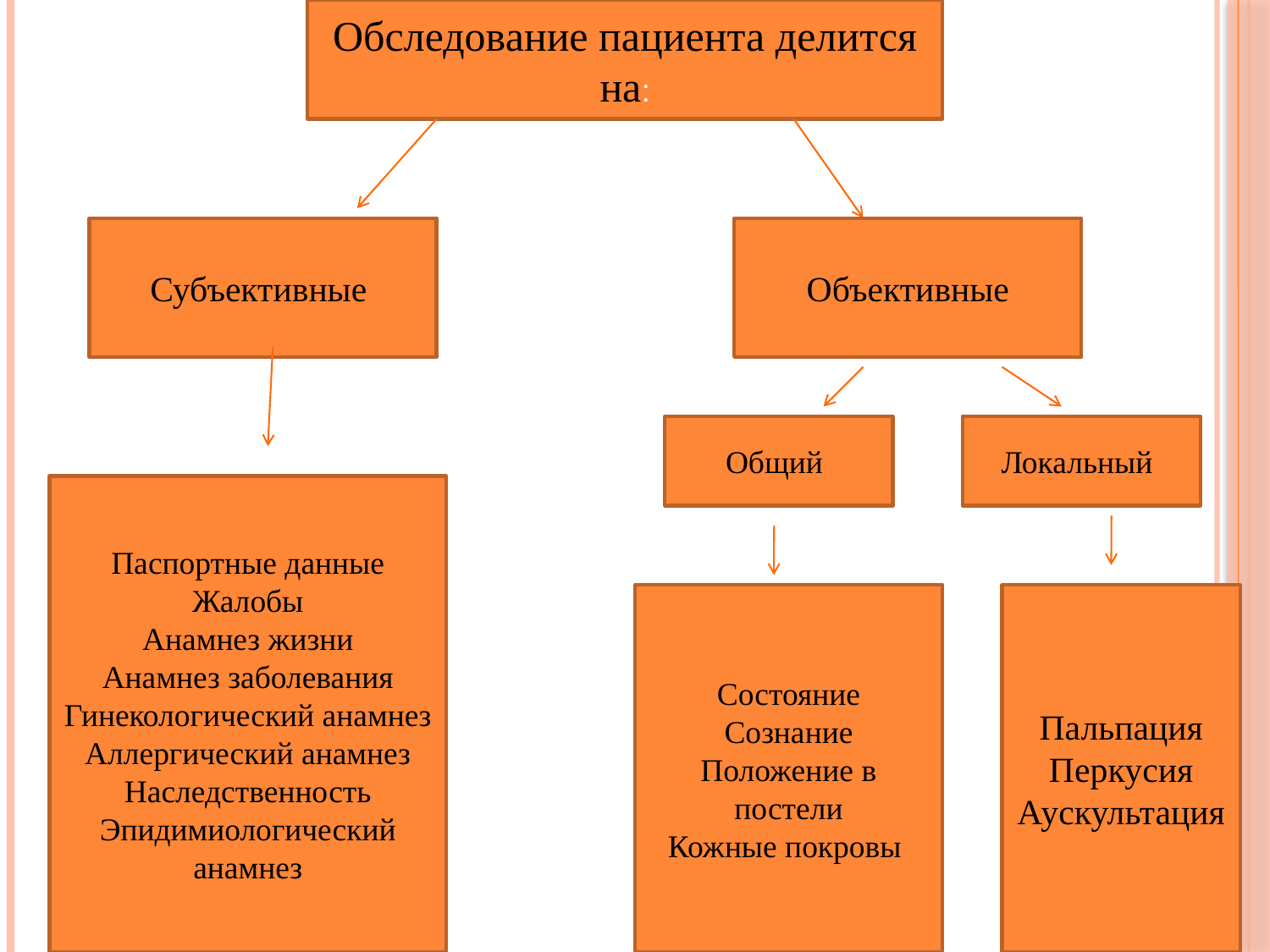

Обследование пациента делится на:
Субъективные
Объективные
Общий
Локальный
Паспортные данные
Жалобы
Анамнез жизни
Анамнез заболевания
Гинекологический анамнез
Аллергический анамнез
Наследственность
Эпидимиологический анамнез
Состояние
Сознание
Положение в постели
Кожные покровы
Пальпация
Перкусия
Аускультация